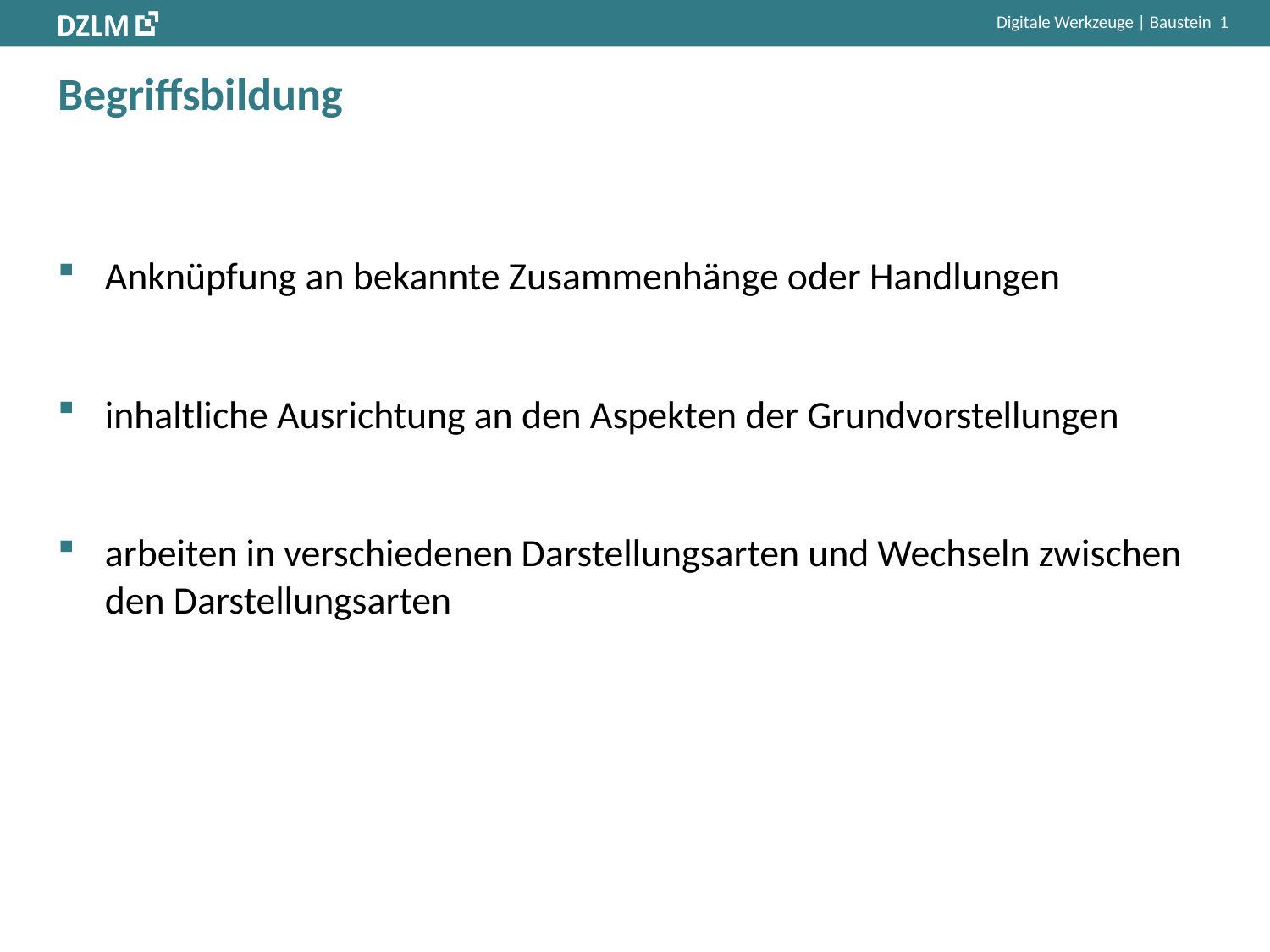

# Begriffsbildung

Anknüpfung an bekannte Zusammenhänge oder Handlungen

inhaltliche Ausrichtung an den Aspekten der Grundvorstellungen

arbeiten in verschiedenen Darstellungsarten und Wechseln zwischen den Darstellungsarten